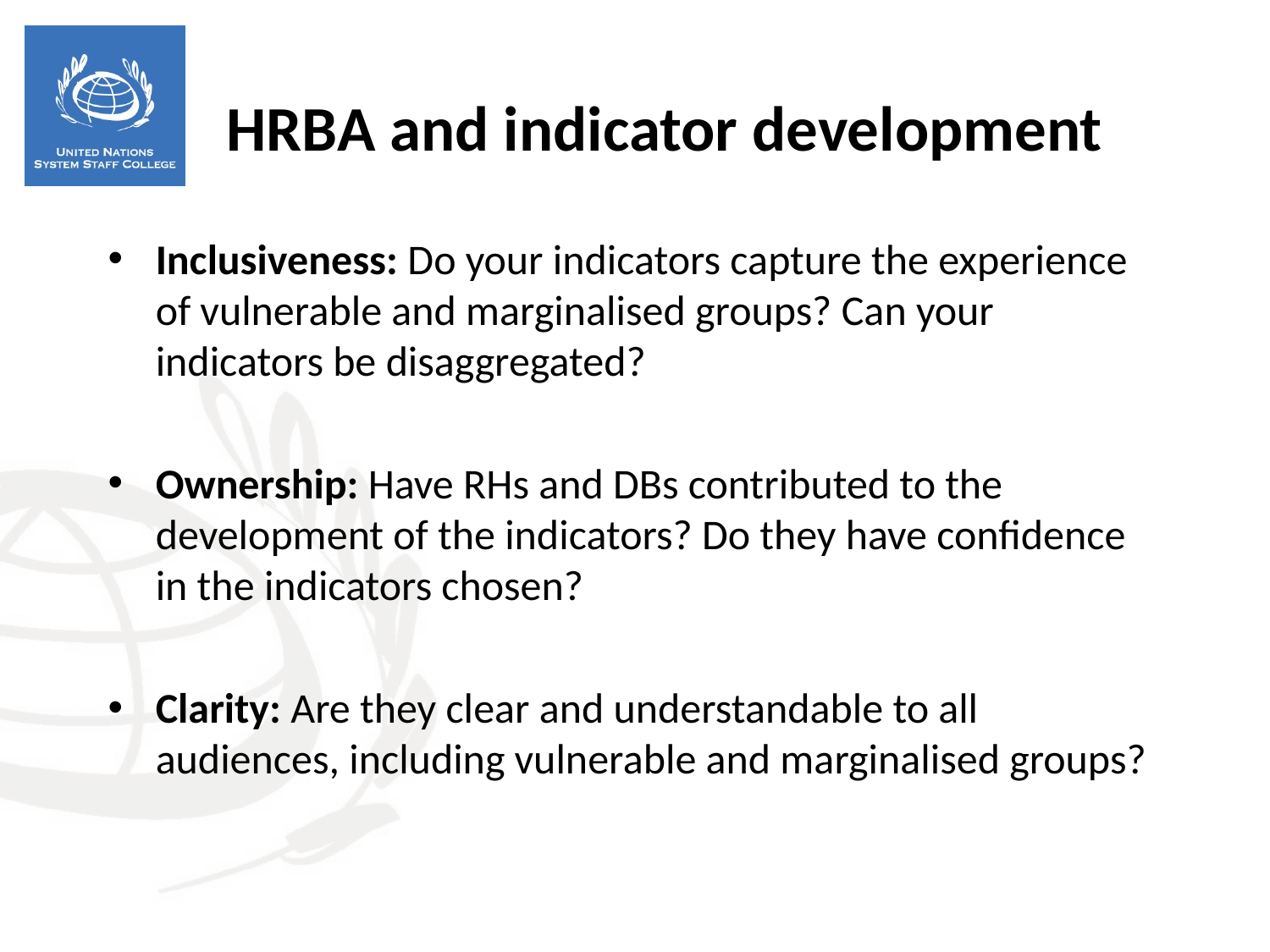

HRBA and indicator development
Inclusiveness: Do your indicators capture the experience of vulnerable and marginalised groups? Can your indicators be disaggregated?

Ownership: Have RHs and DBs contributed to the development of the indicators? Do they have confidence in the indicators chosen?

Clarity: Are they clear and understandable to all audiences, including vulnerable and marginalised groups?